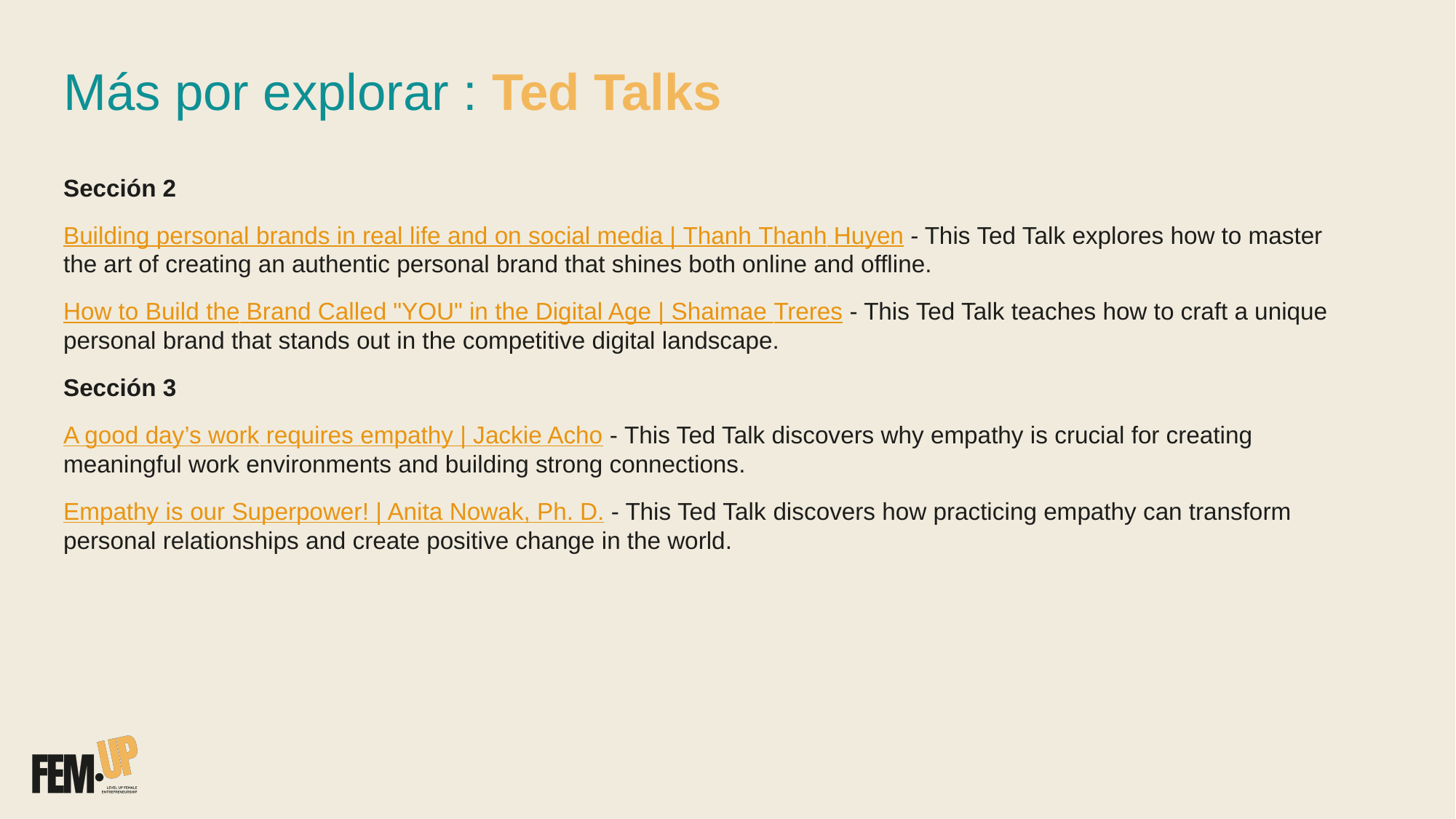

# Más por explorar : Ted Talks
Sección 2
Building personal brands in real life and on social media | Thanh Thanh Huyen - This Ted Talk explores how to master the art of creating an authentic personal brand that shines both online and offline.
How to Build the Brand Called "YOU" in the Digital Age | Shaimae Treres - This Ted Talk teaches how to craft a unique personal brand that stands out in the competitive digital landscape.
Sección 3
A good day’s work requires empathy | Jackie Acho - This Ted Talk discovers why empathy is crucial for creating meaningful work environments and building strong connections.
Empathy is our Superpower! | Anita Nowak, Ph. D. - This Ted Talk discovers how practicing empathy can transform personal relationships and create positive change in the world.